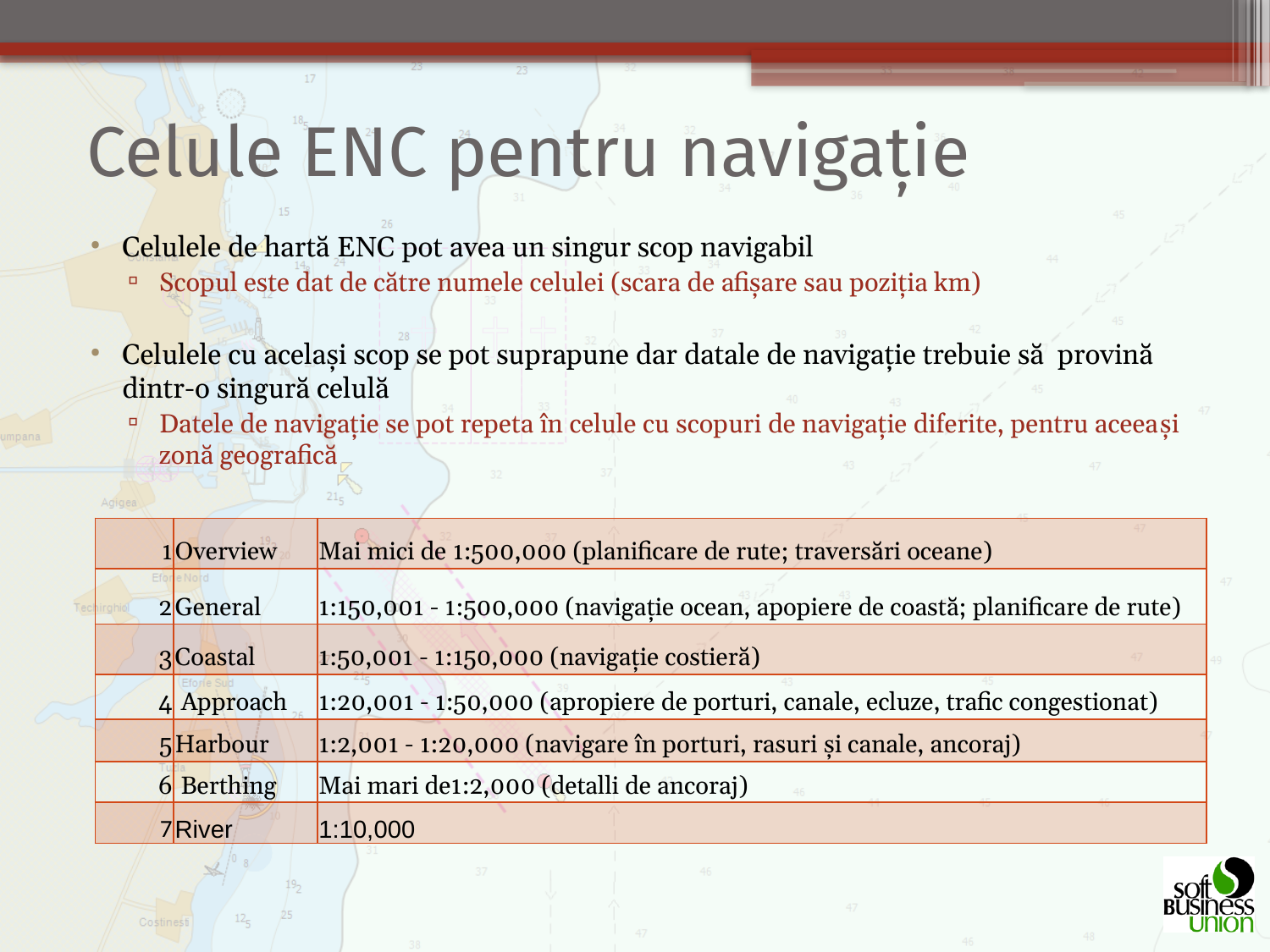

# Celule ENC pentru navigație
Celulele de hartă ENC pot avea un singur scop navigabil
Scopul este dat de către numele celulei (scara de afișare sau poziția km)

Celulele cu acelaşi scop se pot suprapune dar datale de navigație trebuie să  provină dintr-o singură celulă
Datele de navigație se pot repeta în celule cu scopuri de navigație diferite, pentru aceeaşi zonă geografică
| 1 | Overview | Mai mici de 1:500,000 (planificare de rute; traversări oceane) |
| --- | --- | --- |
| 2 | General | 1:150,001 - 1:500,000 (navigaţie ocean, apopiere de coastă; planificare de rute) |
| 3 | Coastal | 1:50,001 - 1:150,000 (navigaţie costieră) |
| 4 | Approach | 1:20,001 - 1:50,000 (apropiere de porturi, canale, ecluze, trafic congestionat) |
| 5 | Harbour | 1:2,001 - 1:20,000 (navigare în porturi, rasuri şi canale, ancoraj) |
| 6 | Berthing | Mai mari de1:2,000 (detalli de ancoraj) |
| 7 | River | 1:10,000 |